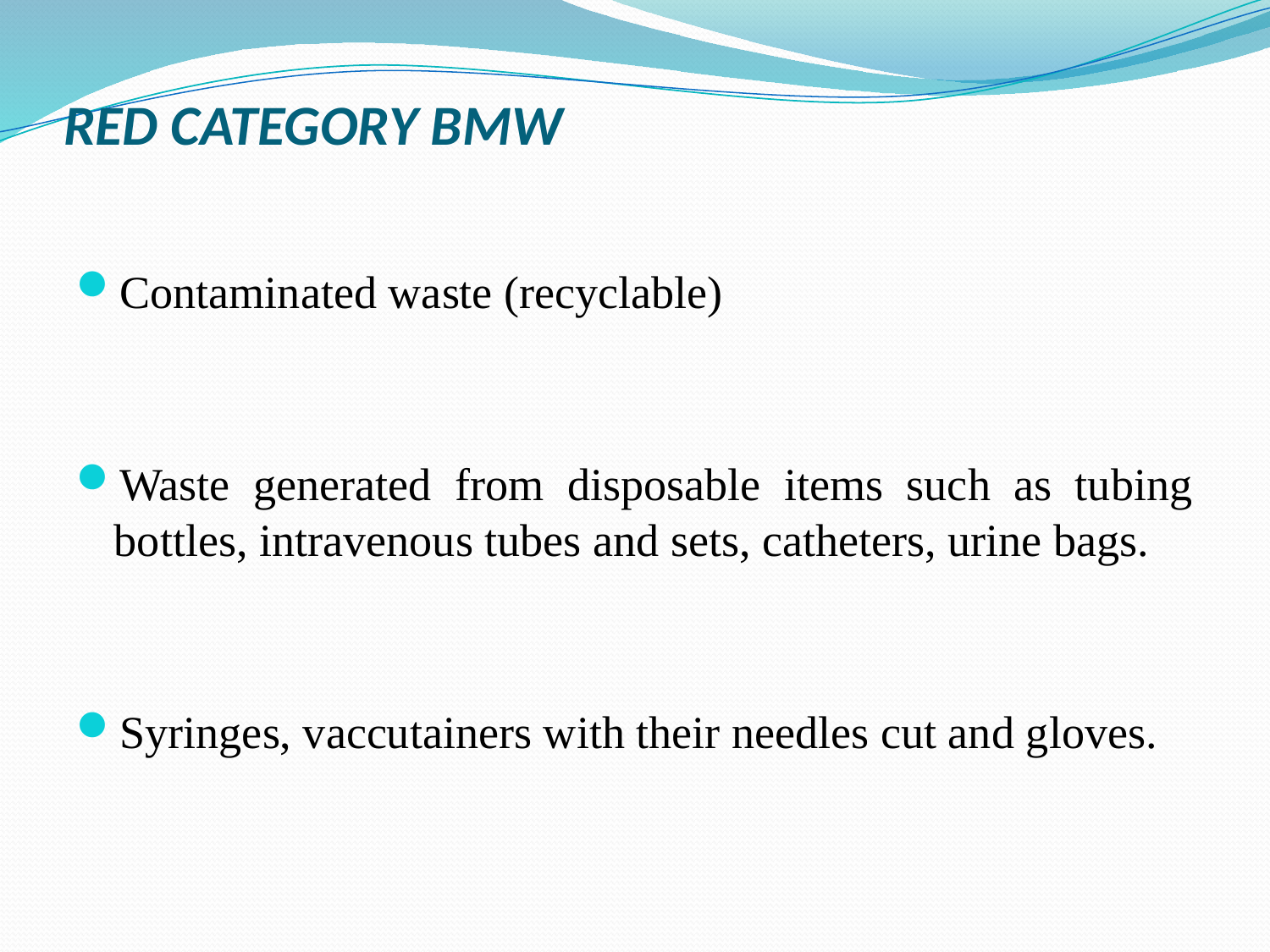

# RED CATEGORY BMW
Contaminated waste (recyclable)

Waste generated from disposable items such as tubing bottles, intravenous tubes and sets, catheters, urine bags.

Syringes, vaccutainers with their needles cut and gloves.